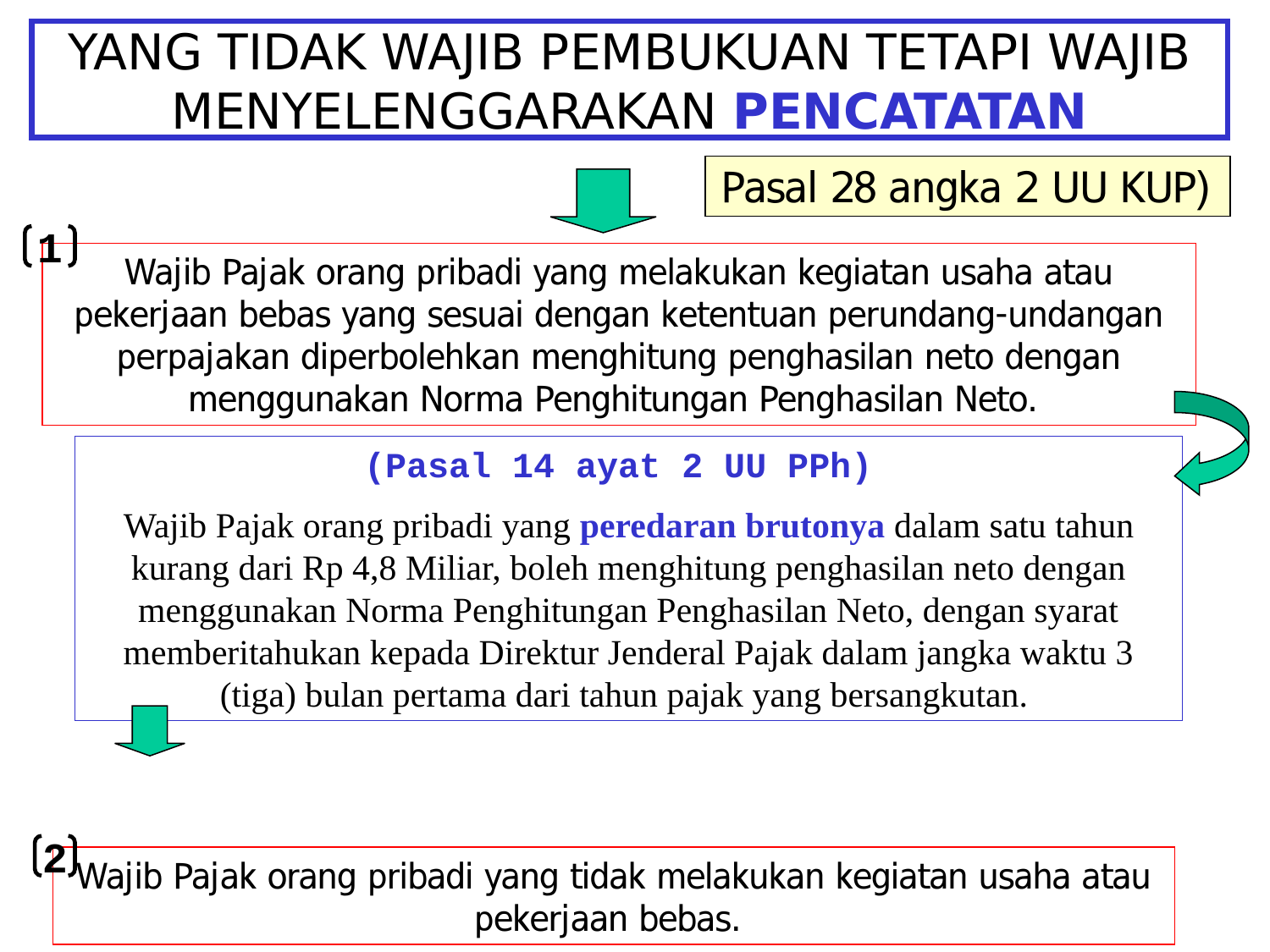

# YANG TIDAK WAJIB PEMBUKUAN TETAPI WAJIB MENYELENGGARAKAN PENCATATAN
Pasal 28 angka 2 UU KUP)

1
Wajib Pajak orang pribadi yang melakukan kegiatan usaha atau pekerjaan bebas yang sesuai dengan ketentuan perundang-undangan perpajakan diperbolehkan menghitung penghasilan neto dengan menggunakan Norma Penghitungan Penghasilan Neto.

(Pasal 14 ayat 2 UU PPh)
Wajib Pajak orang pribadi yang peredaran brutonya dalam satu tahun kurang dari Rp 4,8 Miliar, boleh menghitung penghasilan neto dengan menggunakan Norma Penghitungan Penghasilan Neto, dengan syarat memberitahukan kepada Direktur Jenderal Pajak dalam jangka waktu 3 (tiga) bulan pertama dari tahun pajak yang bersangkutan.

2
Wajib Pajak orang pribadi yang tidak melakukan kegiatan usaha atau pekerjaan bebas.